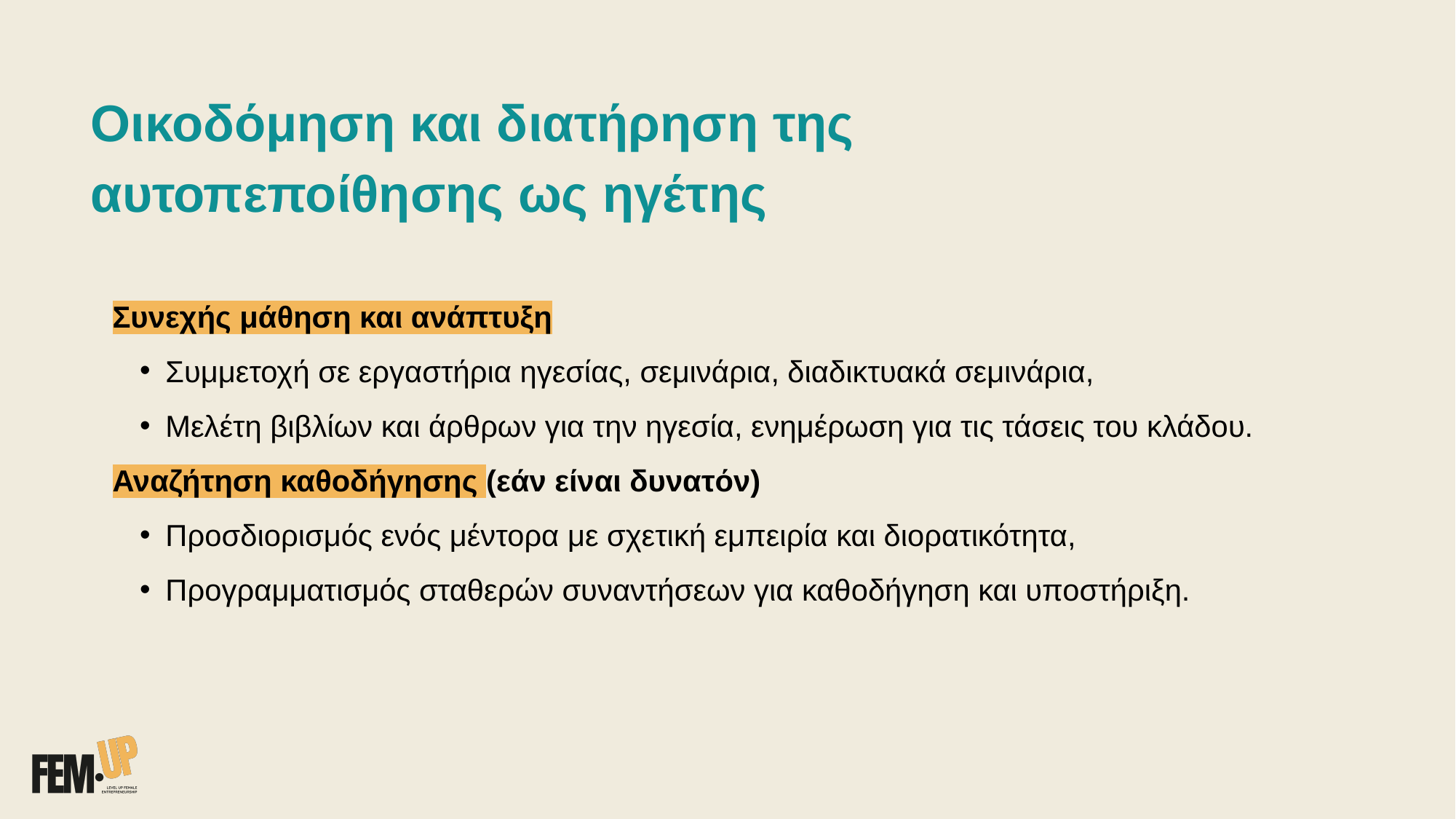

# Οικοδόμηση και διατήρηση της αυτοπεποίθησης ως ηγέτης
Συνεχής μάθηση και ανάπτυξη
Συμμετοχή σε εργαστήρια ηγεσίας, σεμινάρια, διαδικτυακά σεμινάρια,
Μελέτη βιβλίων και άρθρων για την ηγεσία, ενημέρωση για τις τάσεις του κλάδου.
Αναζήτηση καθοδήγησης (εάν είναι δυνατόν)
Προσδιορισμός ενός μέντορα με σχετική εμπειρία και διορατικότητα,
Προγραμματισμός σταθερών συναντήσεων για καθοδήγηση και υποστήριξη.